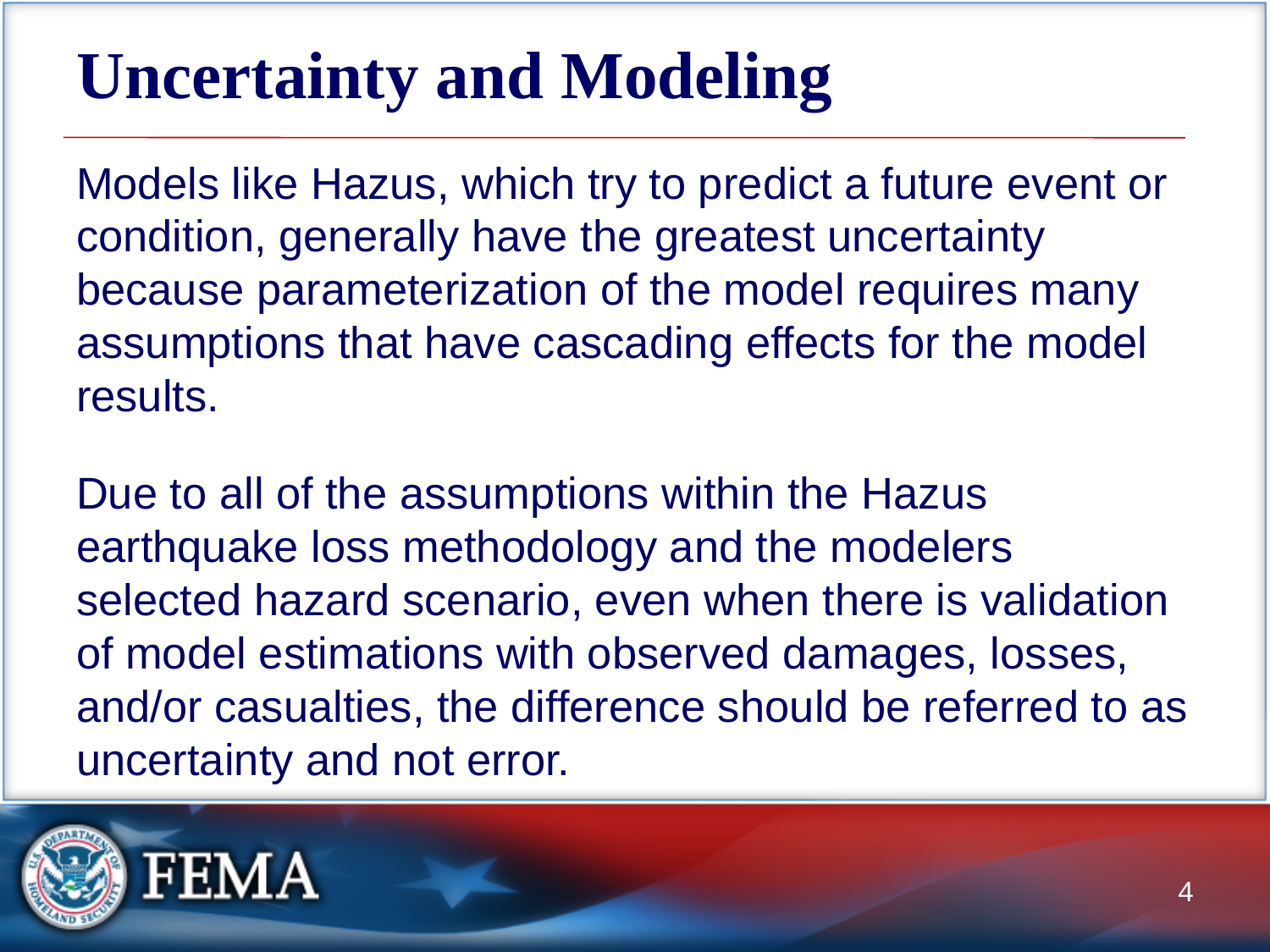

# Uncertainty and Modeling
Models like Hazus, which try to predict a future event or condition, generally have the greatest uncertainty because parameterization of the model requires many assumptions that have cascading effects for the model results.
Due to all of the assumptions within the Hazus earthquake loss methodology and the modelers selected hazard scenario, even when there is validation of model estimations with observed damages, losses, and/or casualties, the difference should be referred to as uncertainty and not error.
4